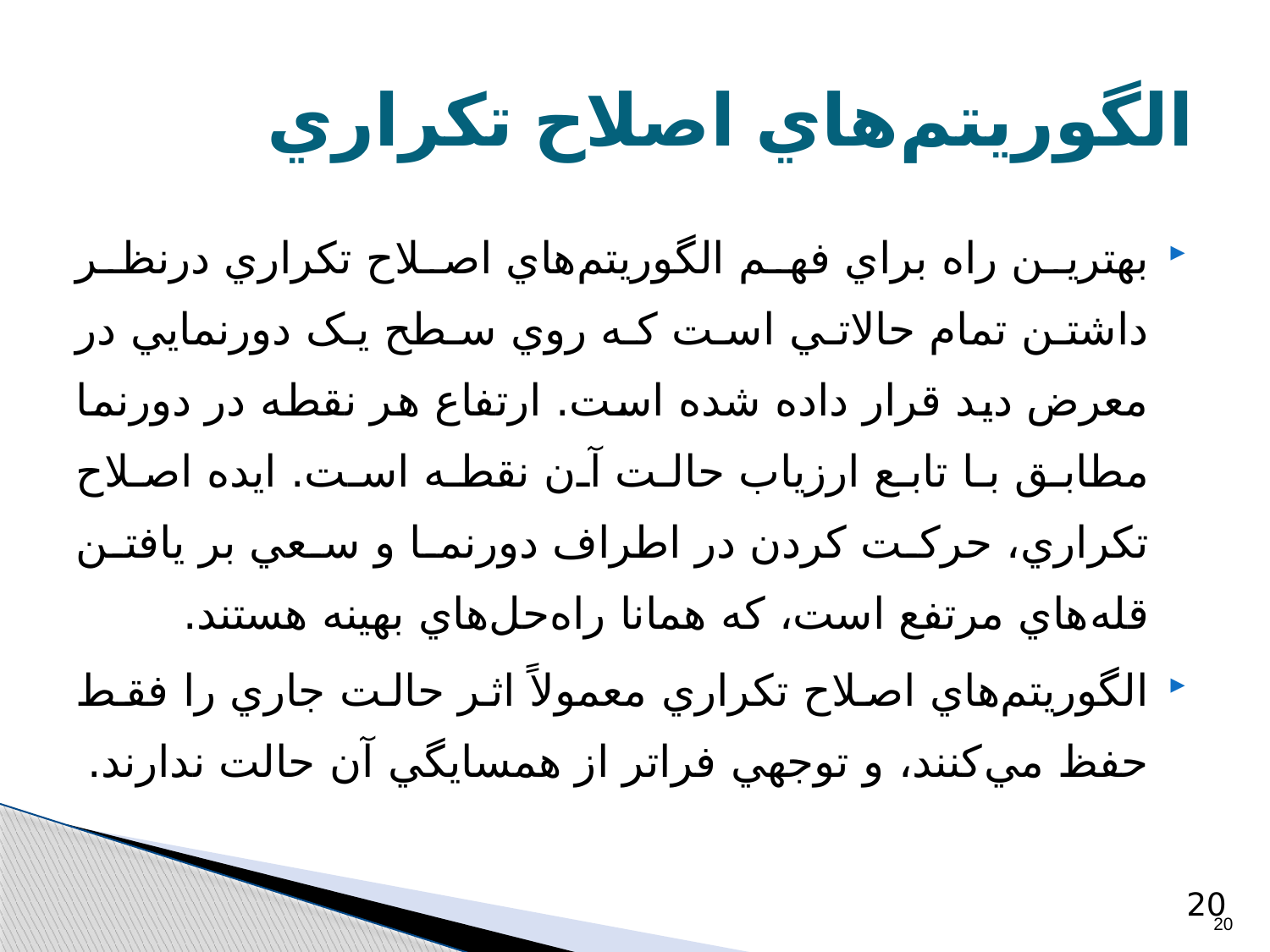

# الگوريتم‌هاي اصلاح تکراري
بهترين راه براي فهم الگوريتم‌هاي اصلاح تکراري درنظر داشتن تمام حالاتي است که روي سطح يک دورنمايي در معرض ديد قرار داده شده است. ارتفاع هر نقطه در دورنما مطابق با تابع ارزياب حالت آن نقطه است. ايده اصلاح تکراري، حرکت کردن در اطراف دورنما و سعي بر يافتن قله‌هاي مرتفع است، که همانا راه‌حل‌هاي بهينه هستند.
الگوريتم‌هاي اصلاح تکراري معمولاً اثر حالت جاري را فقط حفظ مي‌کنند، و توجهي فراتر از همسايگي آن حالت ندارند.

20